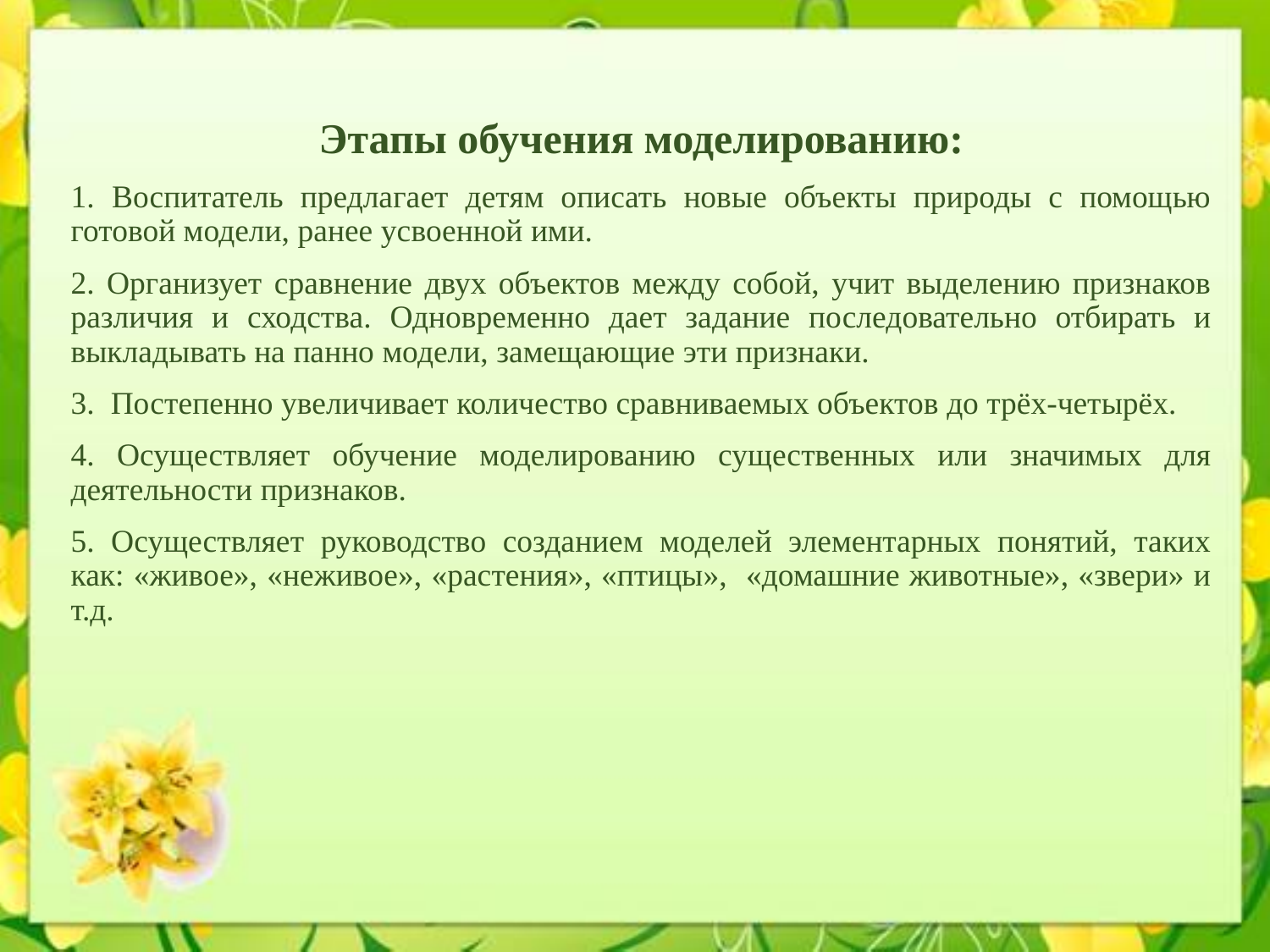

Этапы обучения моделированию:
1. Воспитатель предлагает детям описать новые объекты природы с помощью готовой модели, ранее усвоенной ими.
2. Организует сравнение двух объектов между собой, учит выделению признаков различия и сходства. Одновременно дает задание последовательно отбирать и выкладывать на панно модели, замещающие эти признаки.
3.  Постепенно увеличивает количество сравниваемых объектов до трёх-четырёх.
4. Осуществляет обучение моделированию существенных или значимых для деятельности признаков.
5. Осуществляет руководство созданием моделей элементарных понятий, таких как: «живое», «неживое», «растения», «птицы»,  «домашние животные», «звери» и т.д.